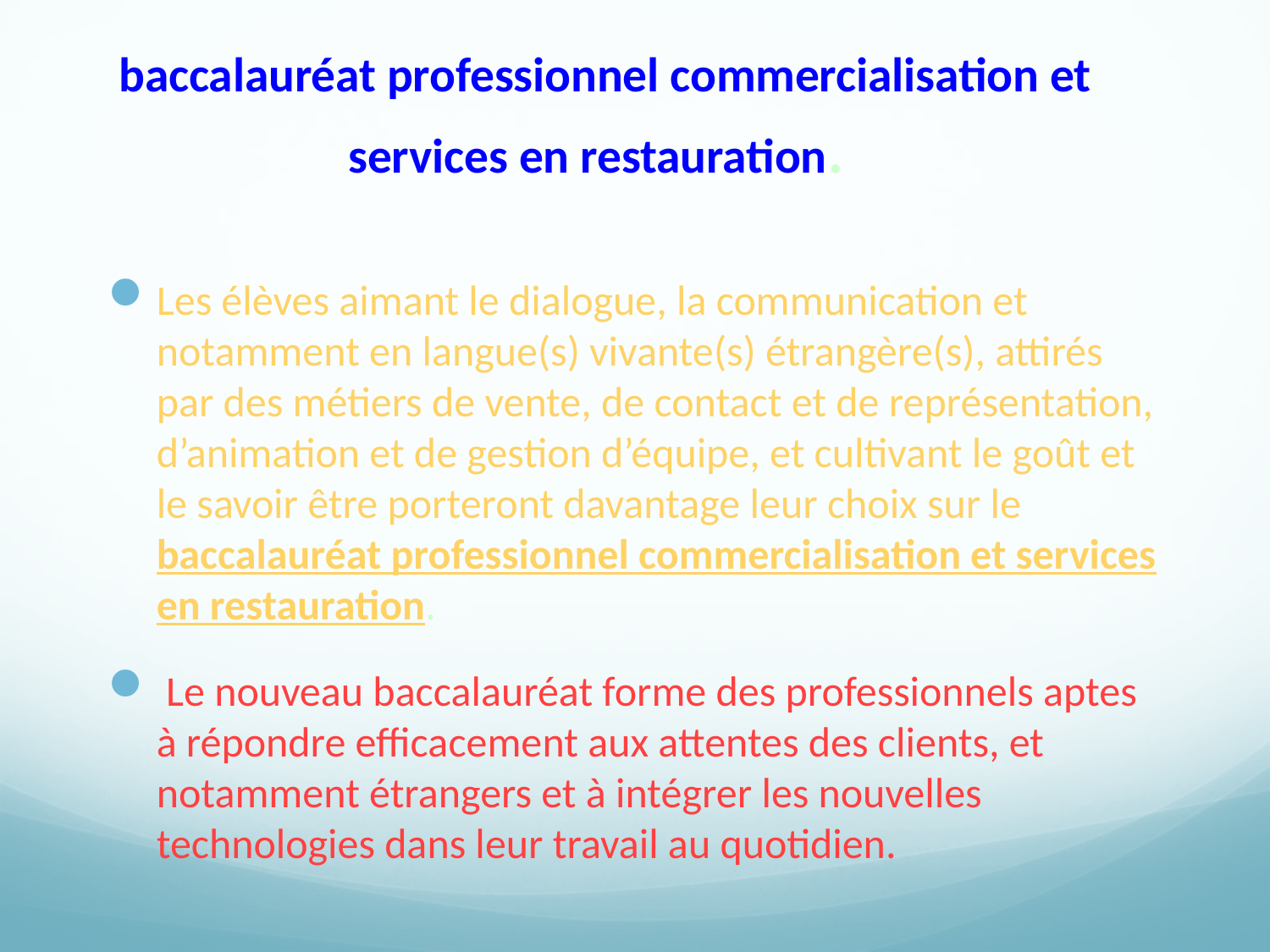

# baccalauréat professionnel commercialisation et services en restauration.
Les élèves aimant le dialogue, la communication et notamment en langue(s) vivante(s) étrangère(s), attirés par des métiers de vente, de contact et de représentation, d’animation et de gestion d’équipe, et cultivant le goût et le savoir être porteront davantage leur choix sur le baccalauréat professionnel commercialisation et services en restauration.
 Le nouveau baccalauréat forme des professionnels aptes à répondre efficacement aux attentes des clients, et notamment étrangers et à intégrer les nouvelles technologies dans leur travail au quotidien.